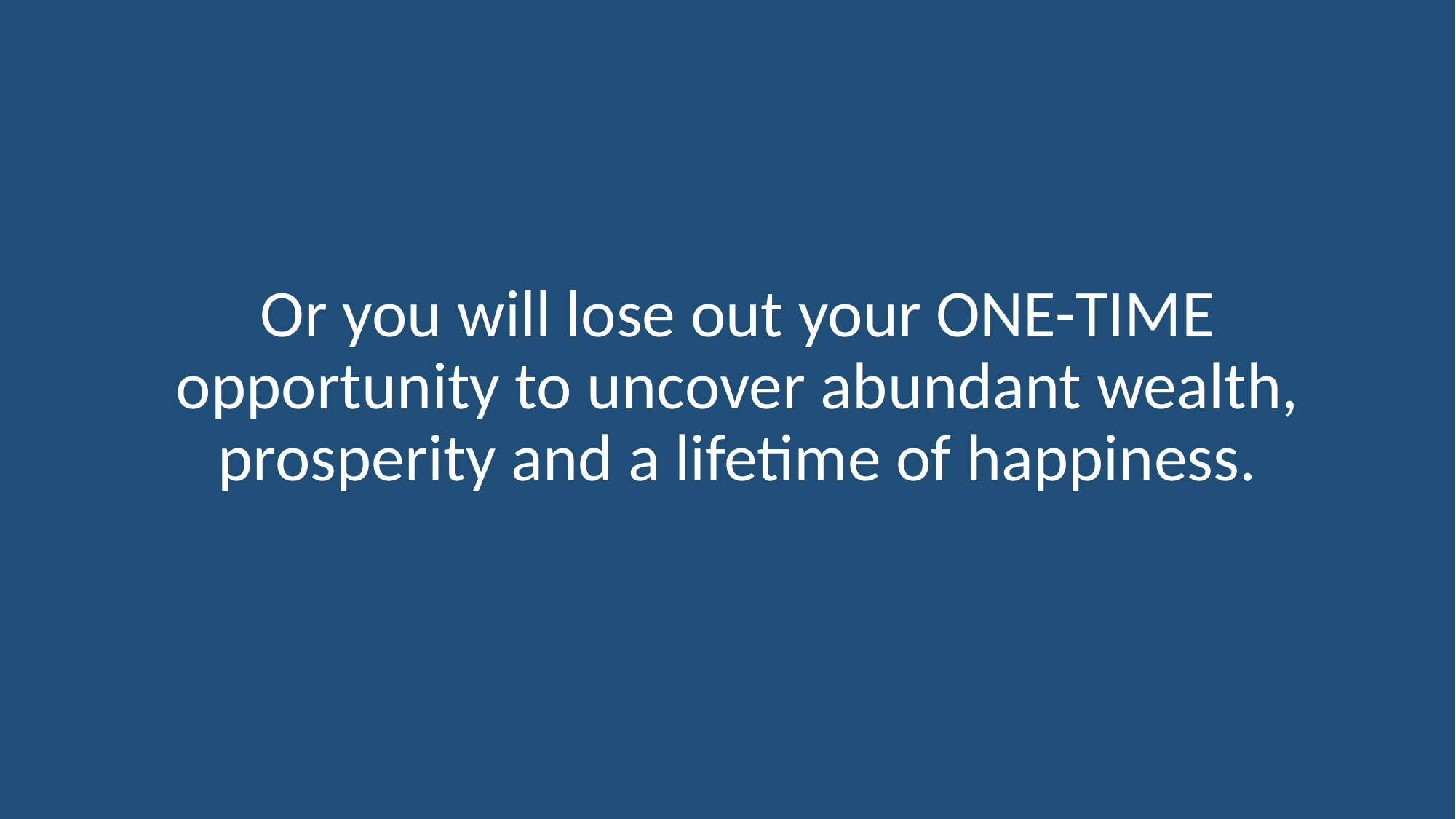

# Or you will lose out your ONE-TIME opportunity to uncover abundant wealth, prosperity and a lifetime of happiness.